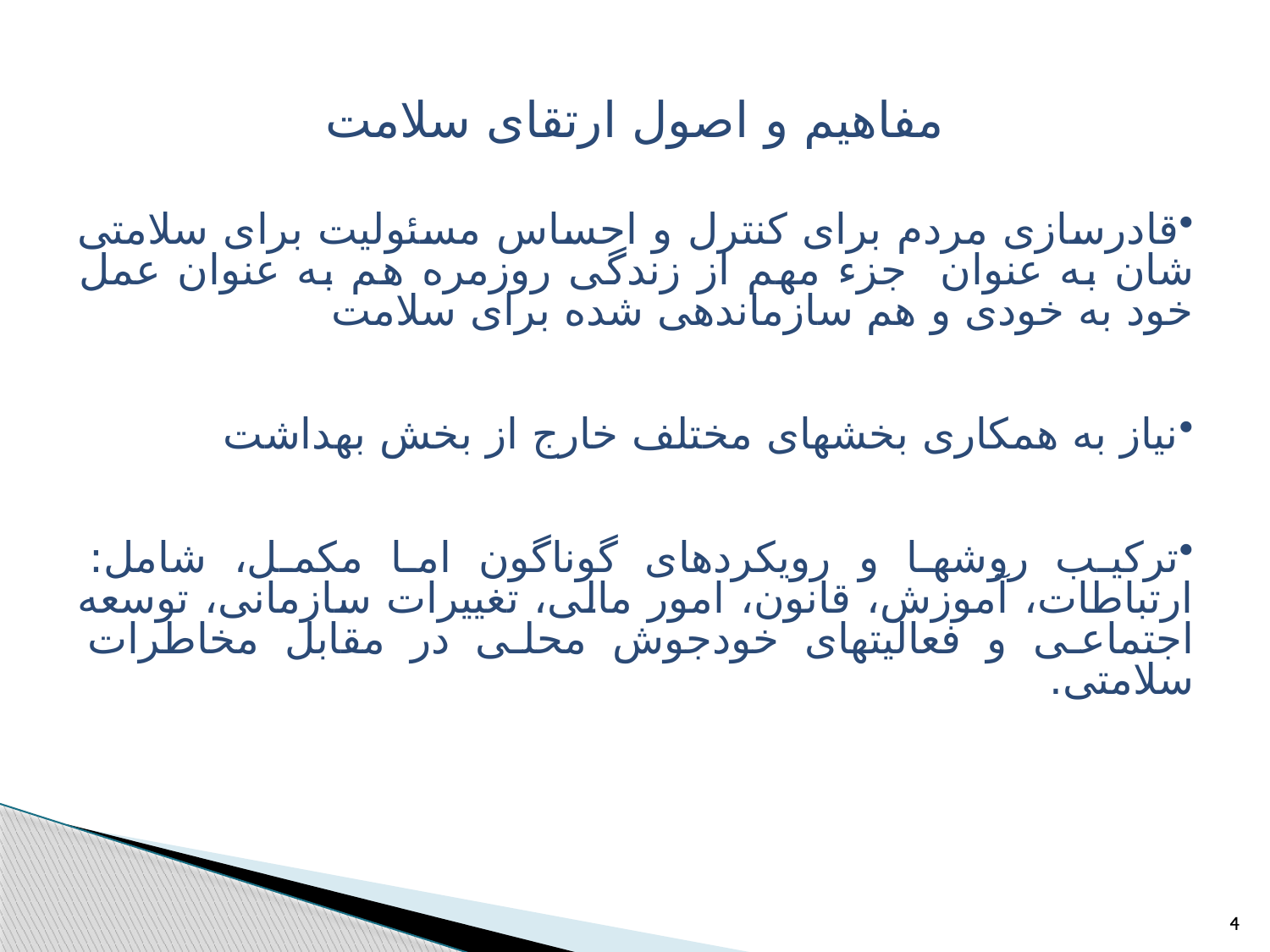

# مفاهیم و اصول ارتقای سلامت
قادرسازی مردم برای کنترل و احساس مسئولیت برای سلامتی شان به عنوان  جزء مهم از زندگی روزمره هم به عنوان عمل خود به خودی و هم سازماندهی شده برای سلامت

نیاز به همکاری بخشهای مختلف خارج از بخش بهداشت

ترکیب روشها و رویکردهای گوناگون اما مکمل، شامل: ارتباطات، آموزش، قانون، امور مالی، تغییرات سازمانی، توسعه اجتماعی و فعالیتهای خودجوش محلی در مقابل مخاطرات سلامتی.
4